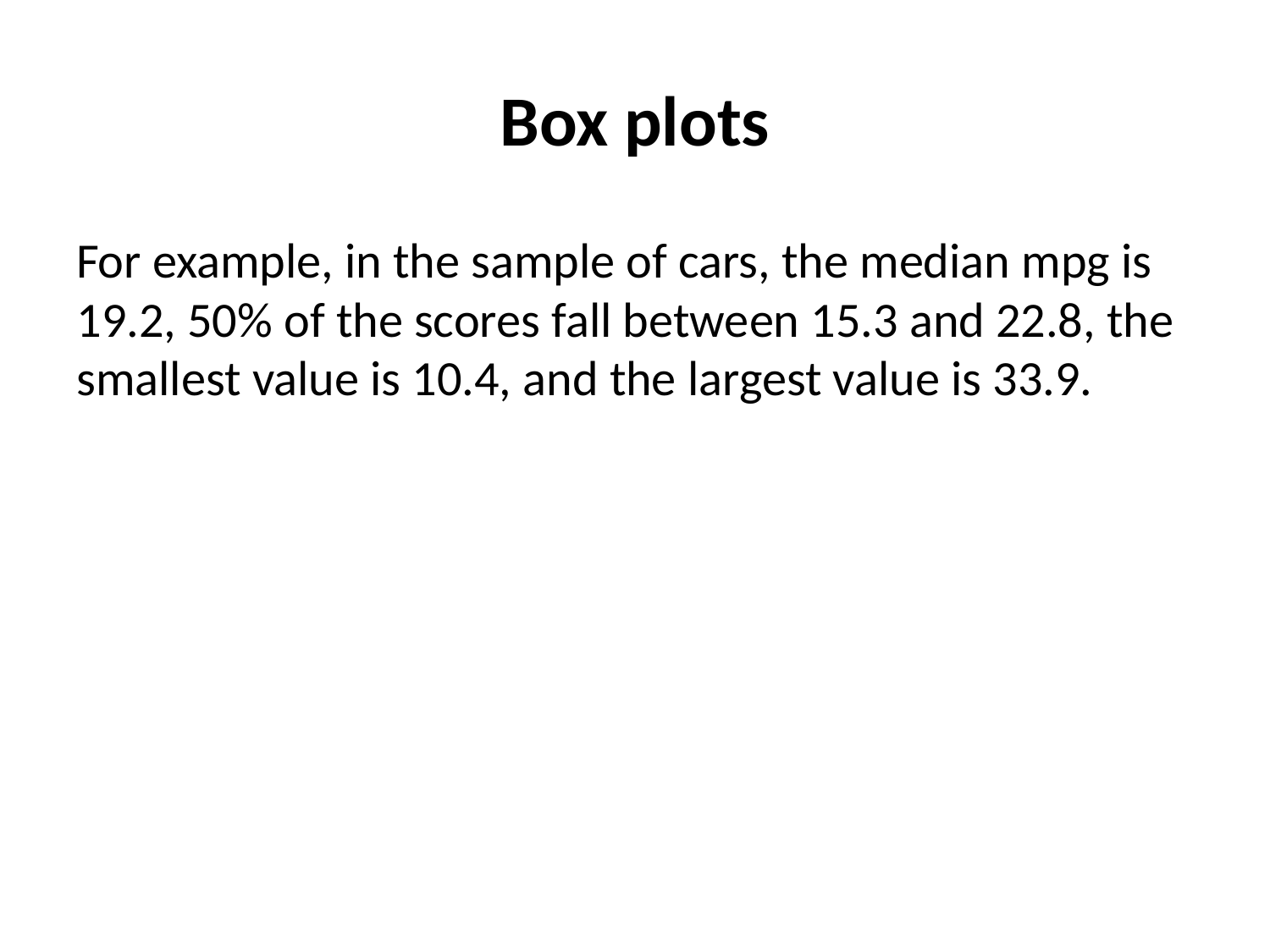

# Box plots
For example, in the sample of cars, the median mpg is 19.2, 50% of the scores fall between 15.3 and 22.8, the smallest value is 10.4, and the largest value is 33.9.